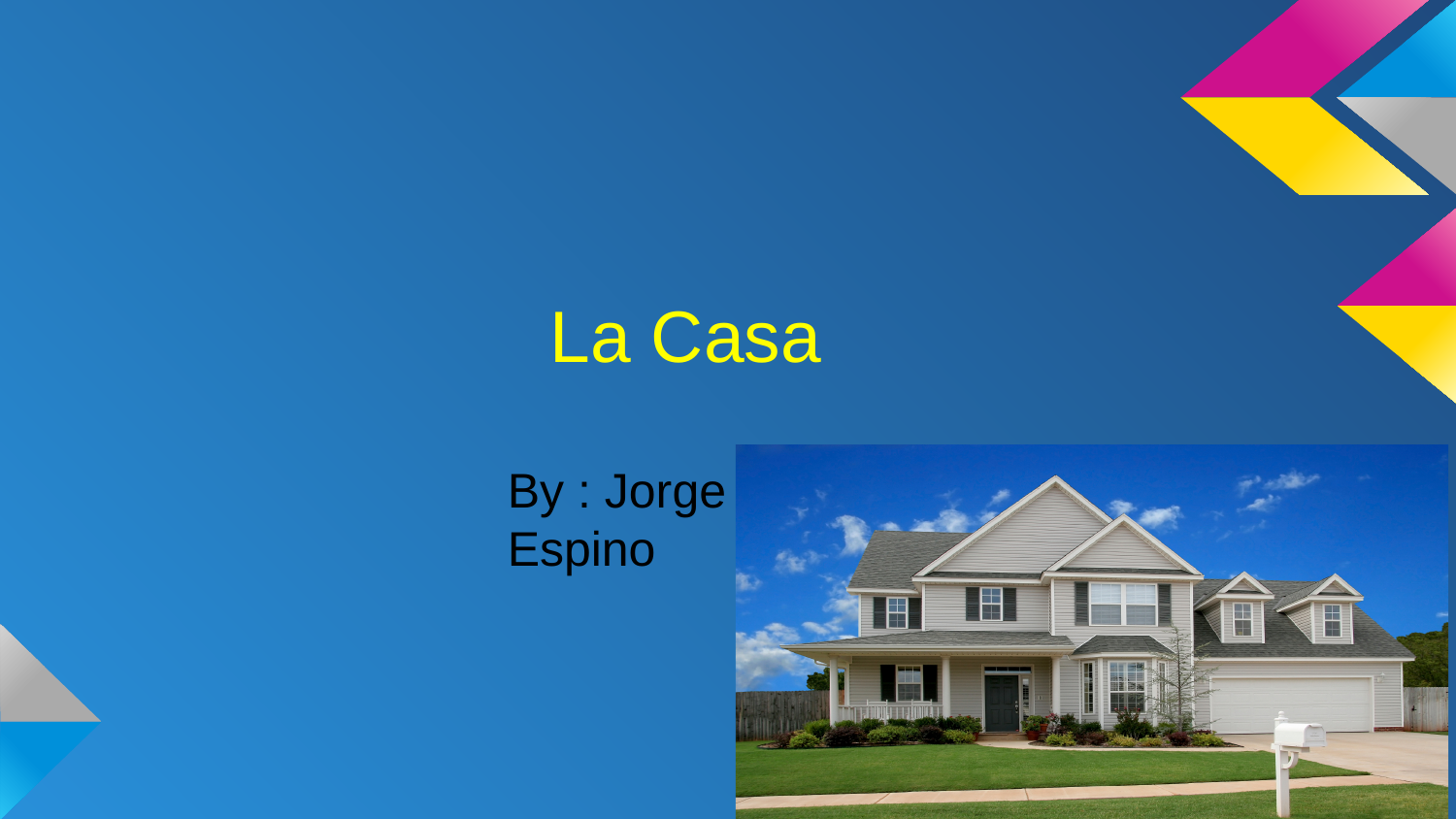

# La Casa

By : Jorge Espino